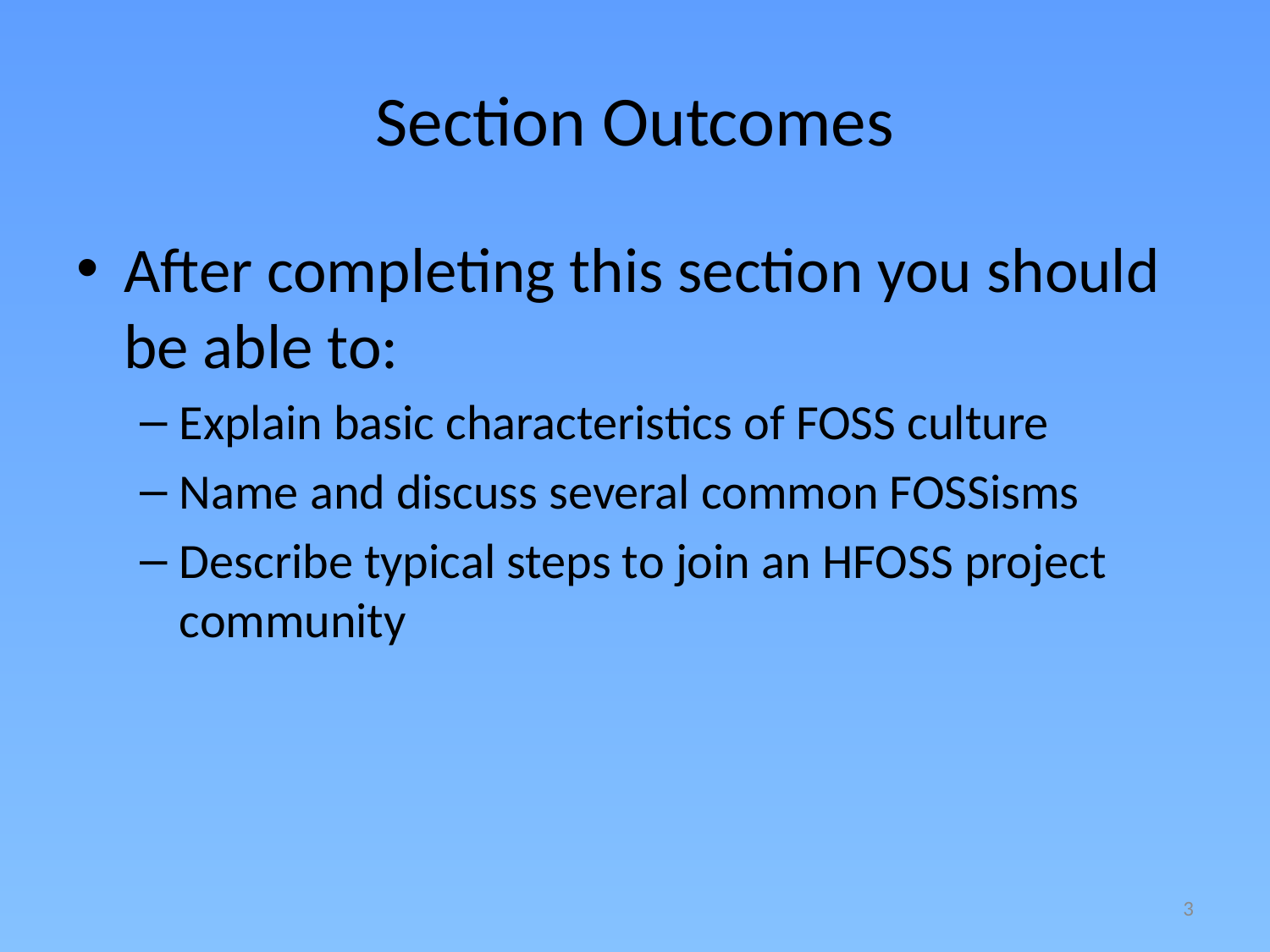

# Section Outcomes
After completing this section you should be able to:
Explain basic characteristics of FOSS culture
Name and discuss several common FOSSisms
Describe typical steps to join an HFOSS project community
3